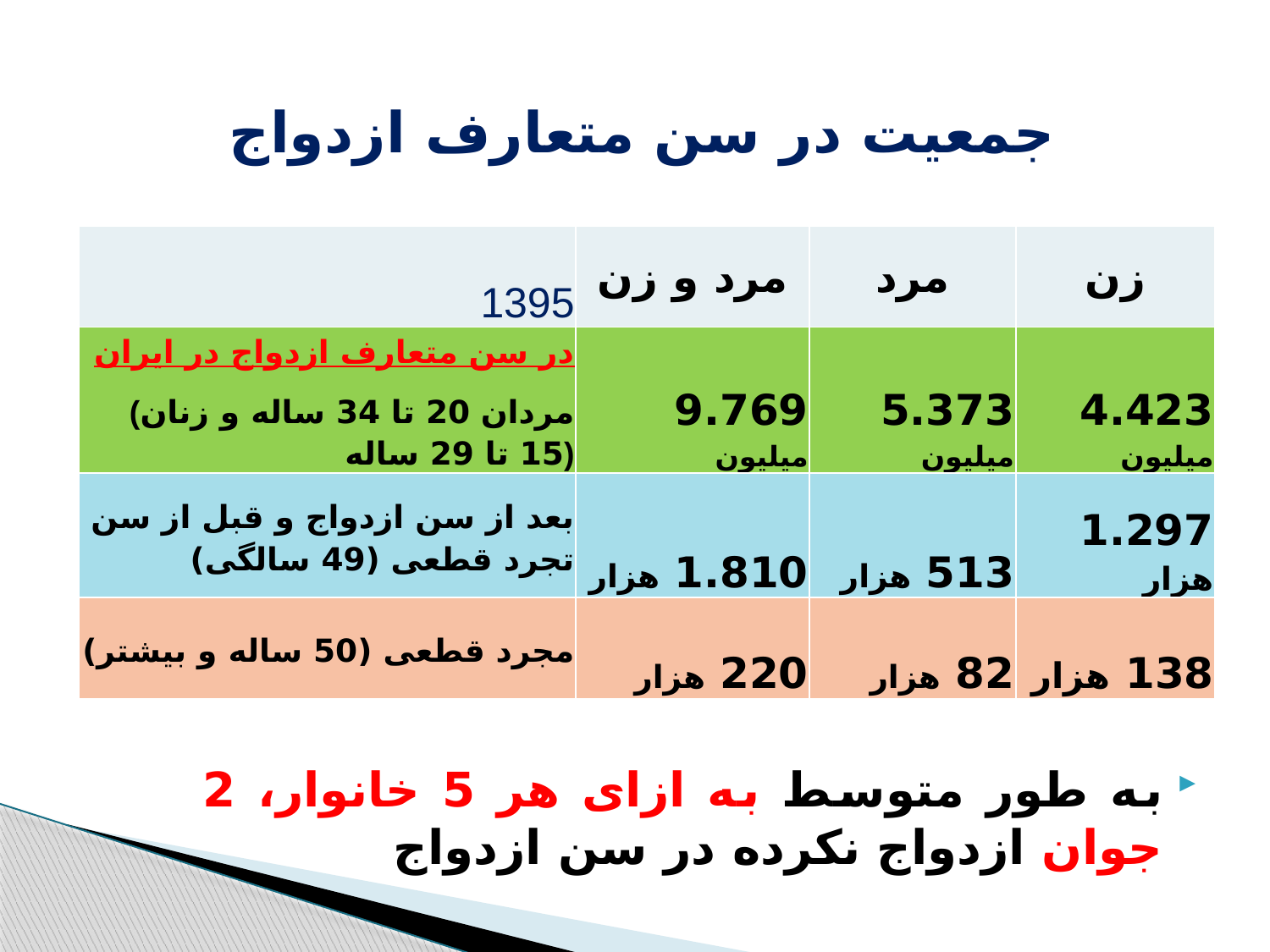

جمعیت در سن متعارف ازدواج
| 1395 | مرد و زن | مرد | زن |
| --- | --- | --- | --- |
| در سن متعارف ازدواج در ایران (مردان 20 تا 34 ساله و زنان 15 تا 29 ساله) | 9.769 میلیون | 5.373 میلیون | 4.423 میلیون |
| بعد از سن ازدواج و قبل از سن تجرد قطعی (49 سالگی) | 1.810 هزار | 513 هزار | 1.297 هزار |
| مجرد قطعی (50 ساله و بيشتر) | 220 هزار | 82 هزار | 138 هزار |
به طور متوسط به ازای هر 5 خانوار، 2 جوان ازدواج نکرده در سن ازدواج